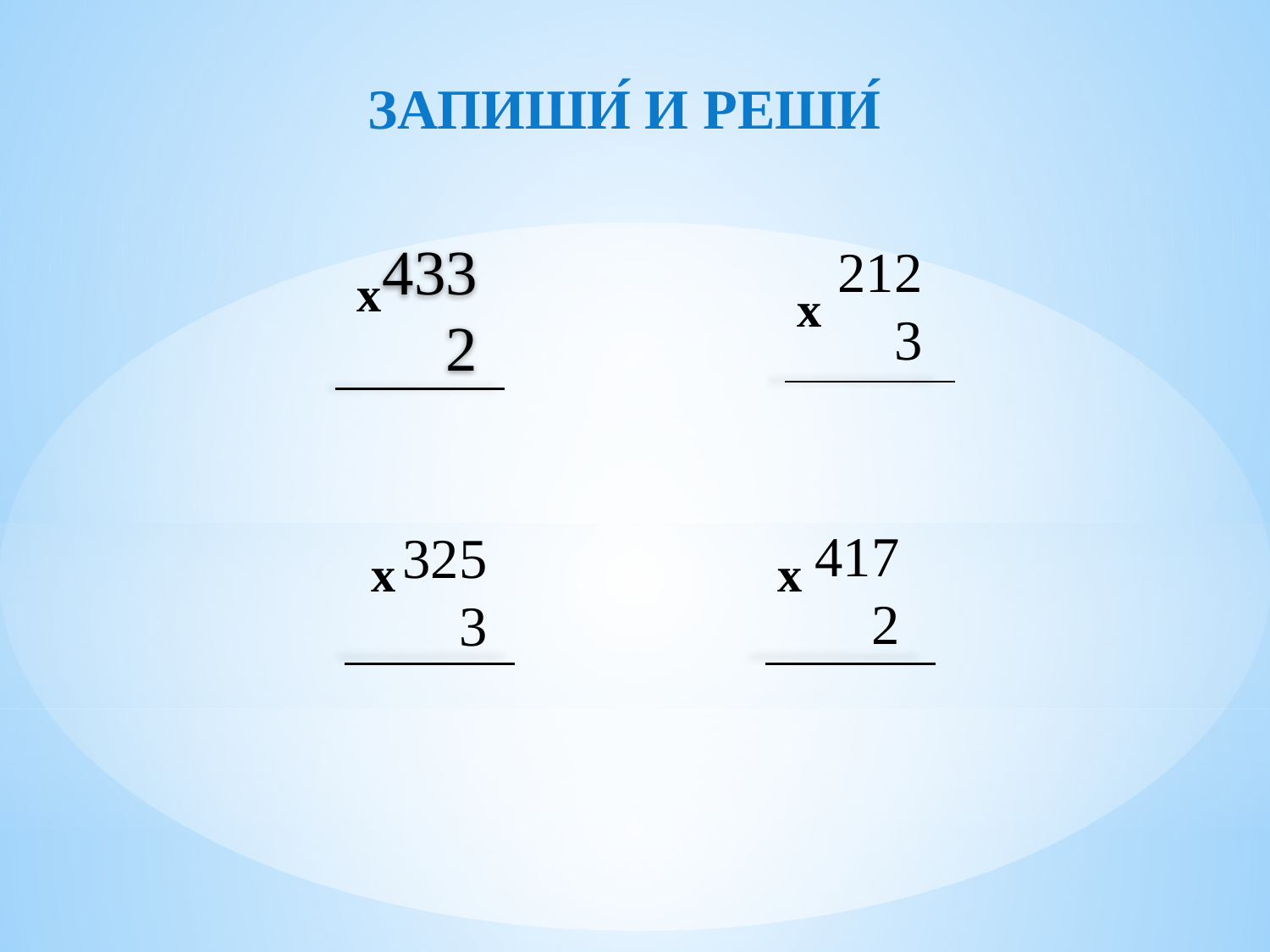

ЗАПИШИ́ И РЕШИ́
433
    2
212
    3
х
х
417
    2
325
    3
х
х